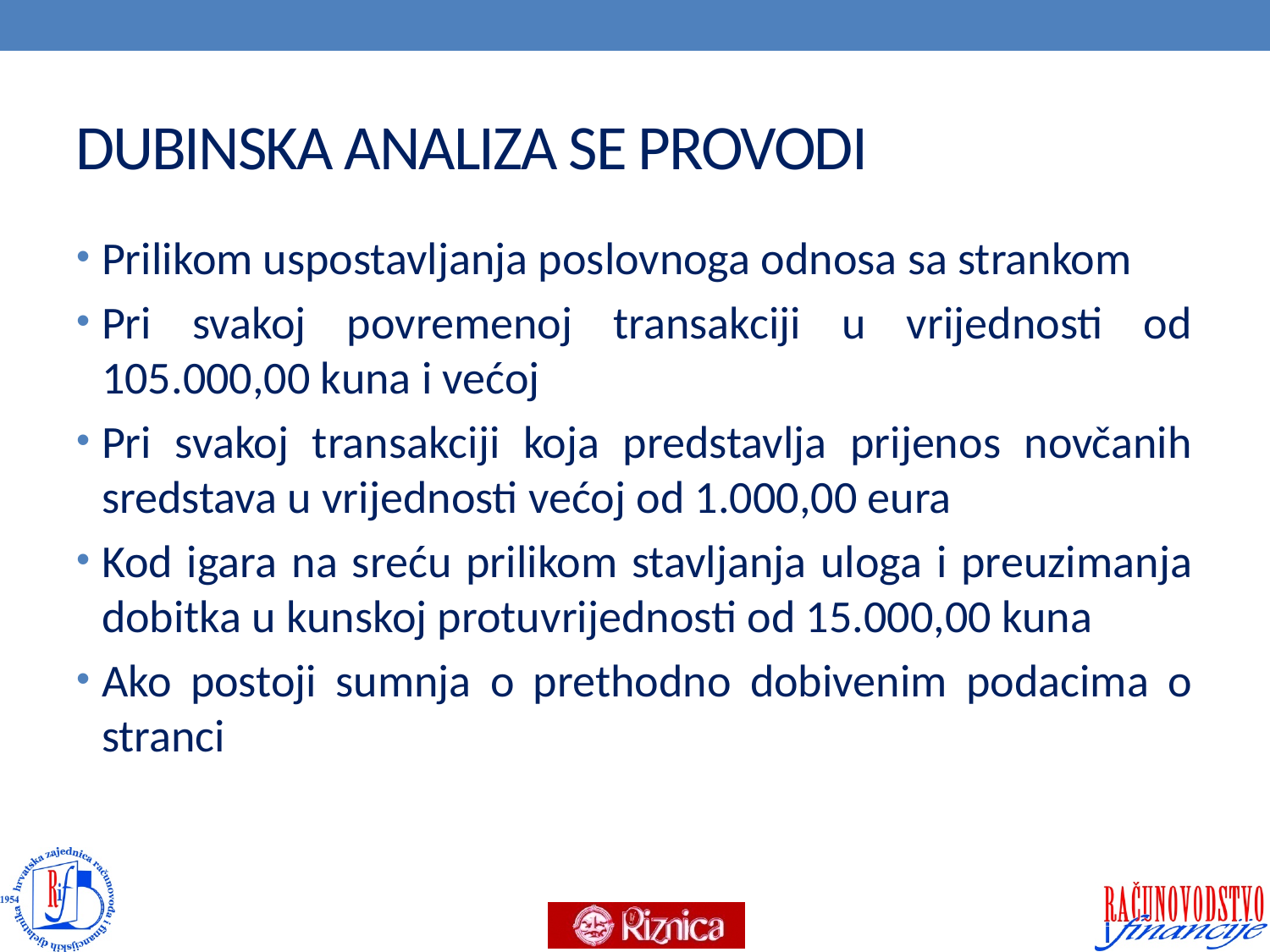

# DUBINSKA ANALIZA SE PROVODI
Prilikom uspostavljanja poslovnoga odnosa sa strankom
Pri svakoj povremenoj transakciji u vrijednosti od 105.000,00 kuna i većoj
Pri svakoj transakciji koja predstavlja prijenos novčanih sredstava u vrijednosti većoj od 1.000,00 eura
Kod igara na sreću prilikom stavljanja uloga i preuzimanja dobitka u kunskoj protuvrijednosti od 15.000,00 kuna
Ako postoji sumnja o prethodno dobivenim podacima o stranci